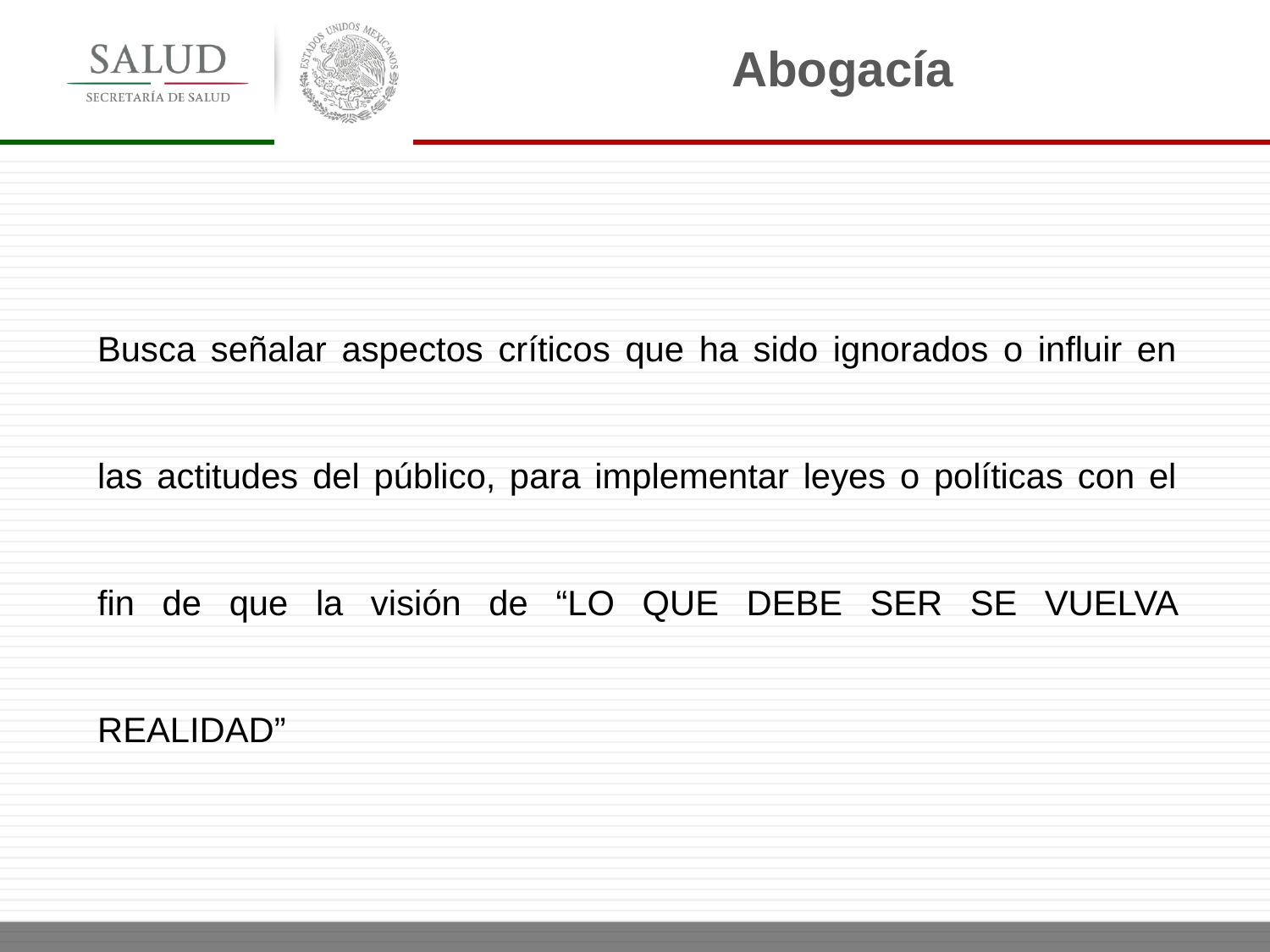

Abogacía
Busca señalar aspectos críticos que ha sido ignorados o influir en las actitudes del público, para implementar leyes o políticas con el fin de que la visión de “LO QUE DEBE SER SE VUELVA REALIDAD”